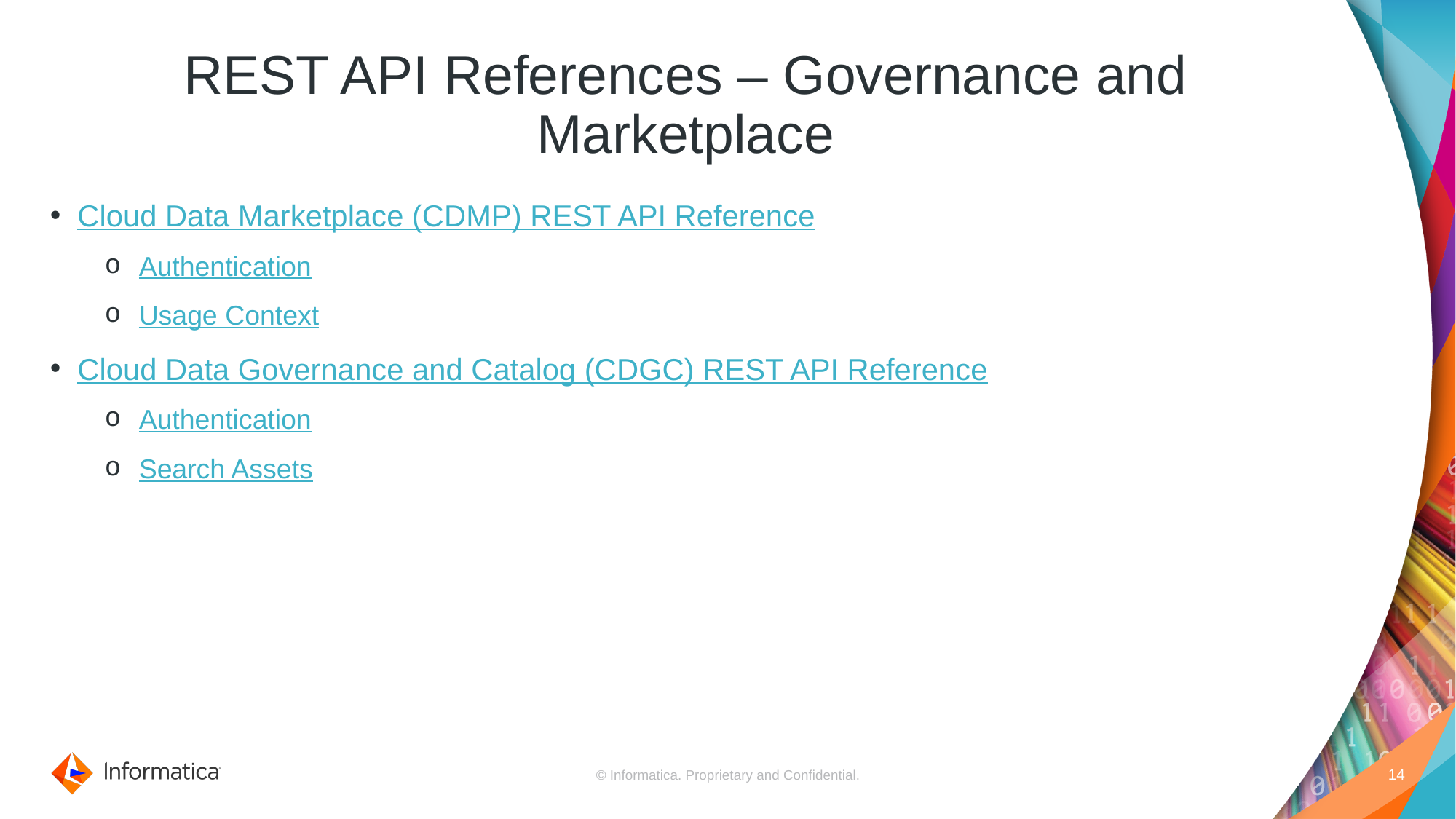

# REST API References – Governance and Marketplace
Cloud Data Marketplace (CDMP) REST API Reference
Authentication
Usage Context
Cloud Data Governance and Catalog (CDGC) REST API Reference
Authentication
Search Assets